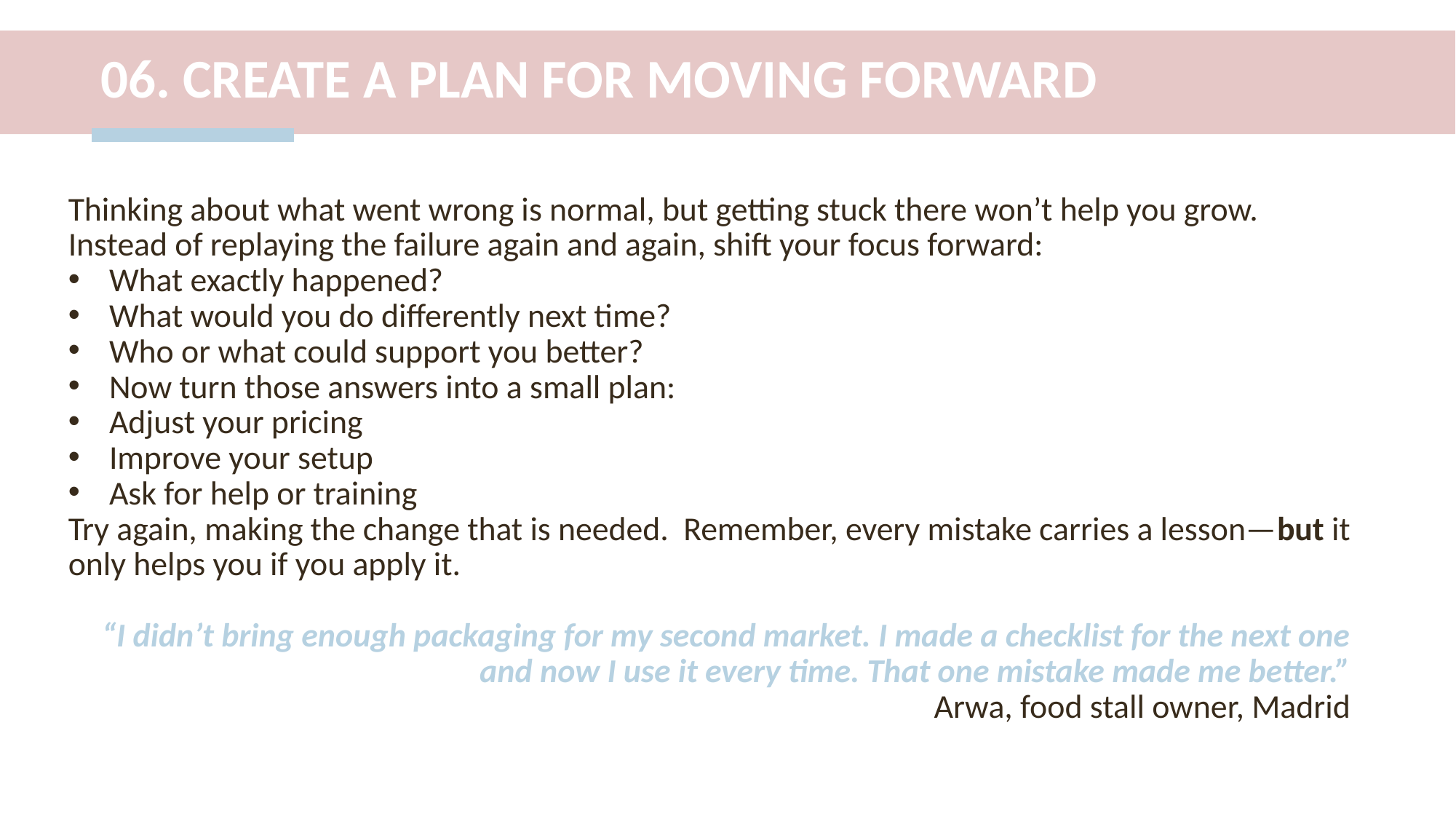

06. CREATE A PLAN FOR MOVING FORWARD
Thinking about what went wrong is normal, but getting stuck there won’t help you grow.
Instead of replaying the failure again and again, shift your focus forward:
What exactly happened?
What would you do differently next time?
Who or what could support you better?
Now turn those answers into a small plan:
Adjust your pricing
Improve your setup
Ask for help or training
Try again, making the change that is needed.  Remember, every mistake carries a lesson—but it only helps you if you apply it.

“I didn’t bring enough packaging for my second market. I made a checklist for the next one and now I use it every time. That one mistake made me better.”
Arwa, food stall owner, Madrid